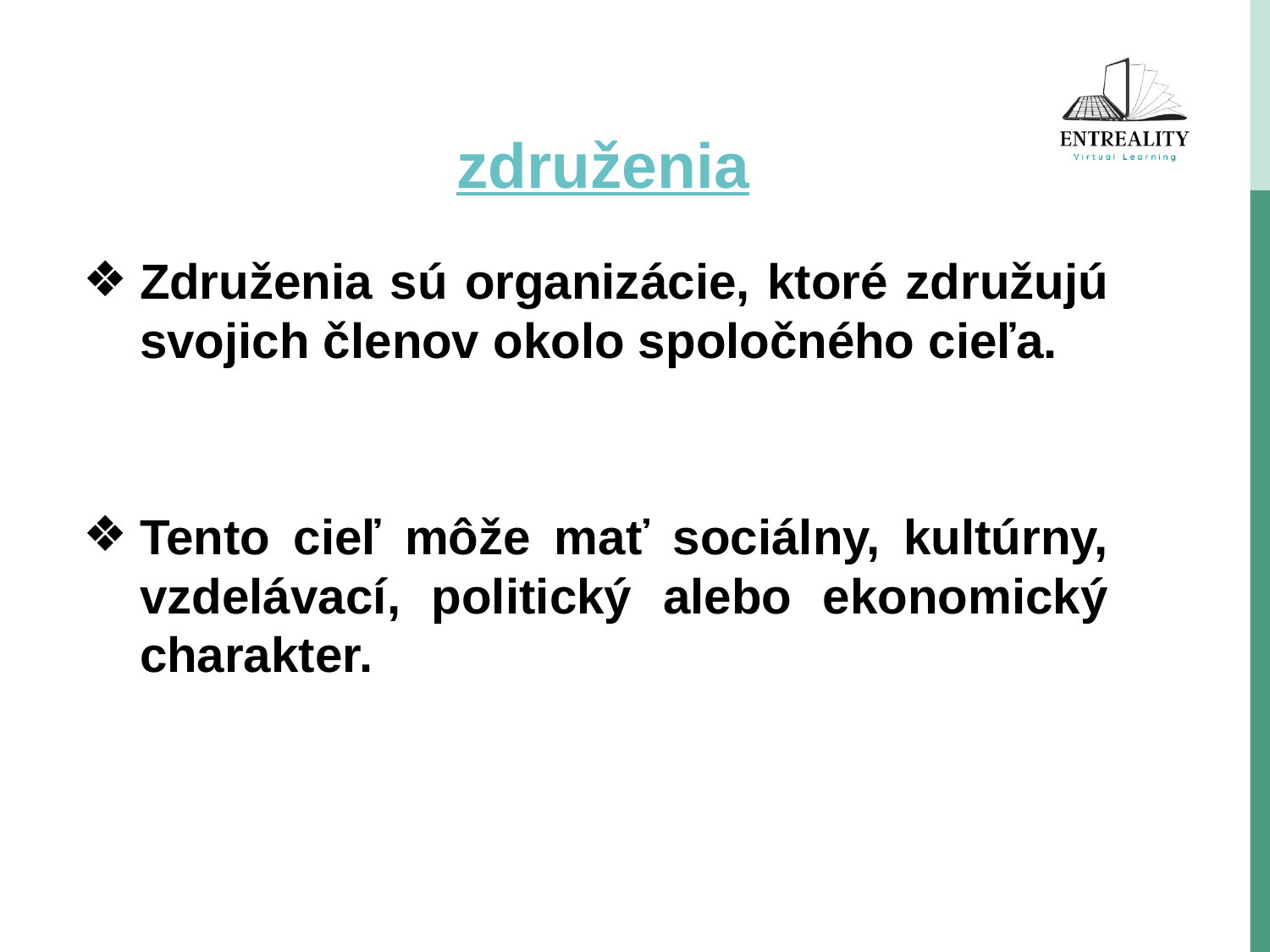

# združenia
Združenia sú organizácie, ktoré združujú svojich členov okolo spoločného cieľa.

Tento cieľ môže mať sociálny, kultúrny, vzdelávací, politický alebo ekonomický charakter.